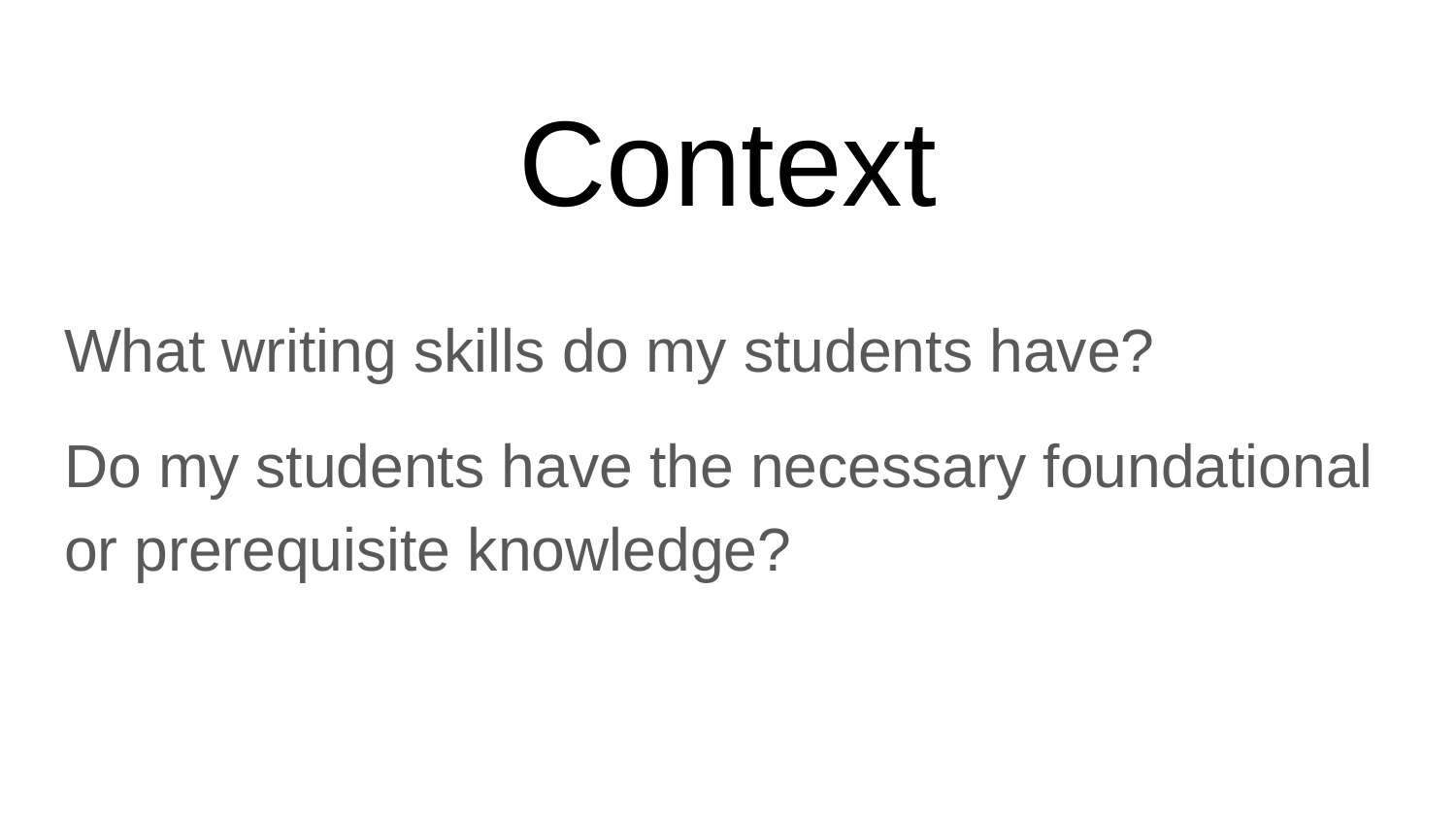

# Context
What writing skills do my students have?
Do my students have the necessary foundational or prerequisite knowledge?